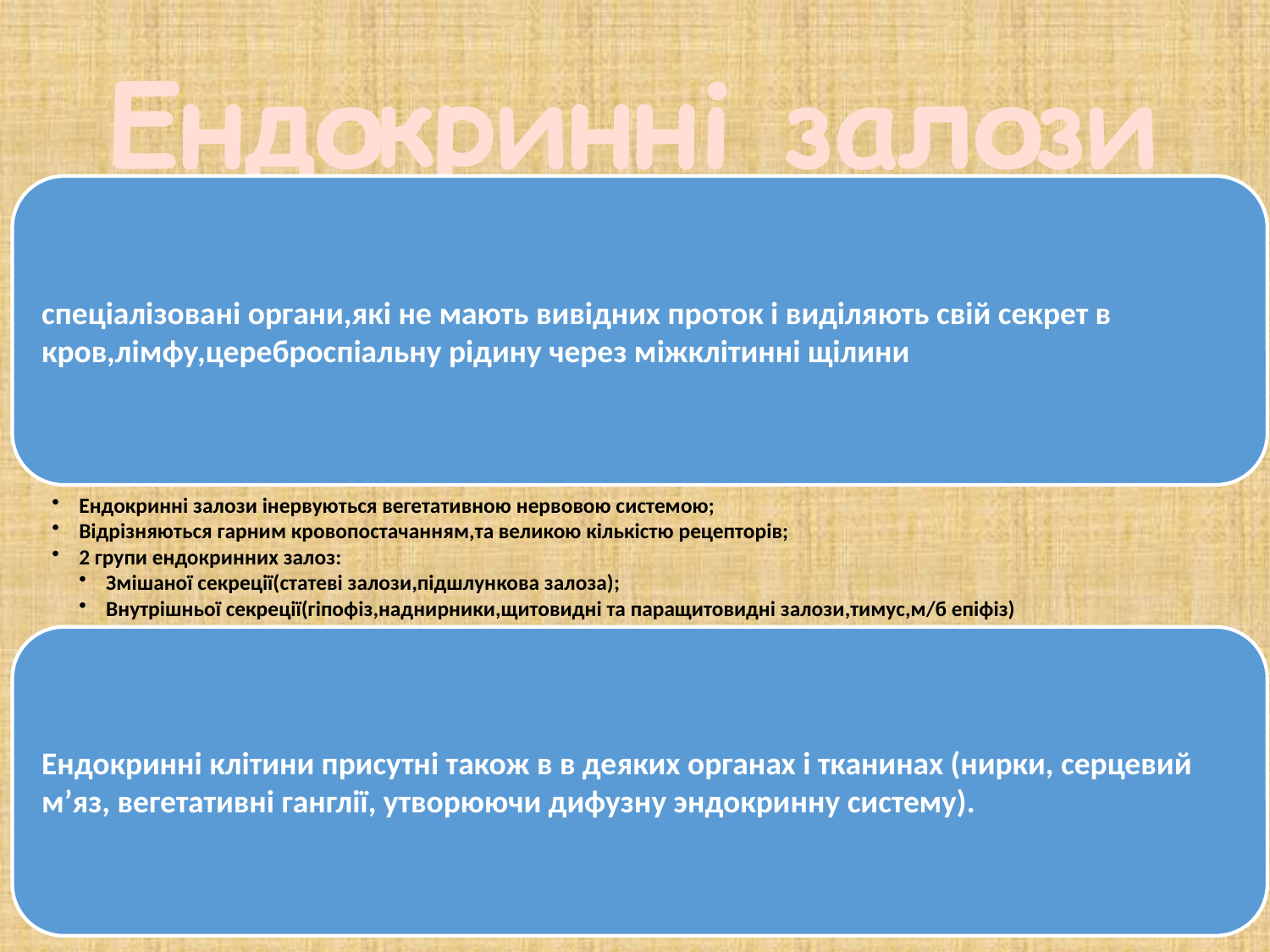

Ендокринні залози
спеціалізовані органи,які не мають вивідних проток і виділяють свій секрет в кров,лімфу,цереброспіальну рідину через міжклітинні щілини
Ендокринні залози інервуються вегетативною нервовою системою;
Відрізняються гарним кровопостачанням,та великою кількістю рецепторів;
2 групи ендокринних залоз:
Змішаної секреції(статеві залози,підшлункова залоза);
Внутрішньої секреції(гіпофіз,наднирники,щитовидні та паращитовидні залози,тимус,м/б епіфіз)
Ендокринні клітини присутні також в в деяких органах і тканинах (нирки, серцевий м’яз, вегетативні ганглії, утворюючи дифузну эндокринну систему).